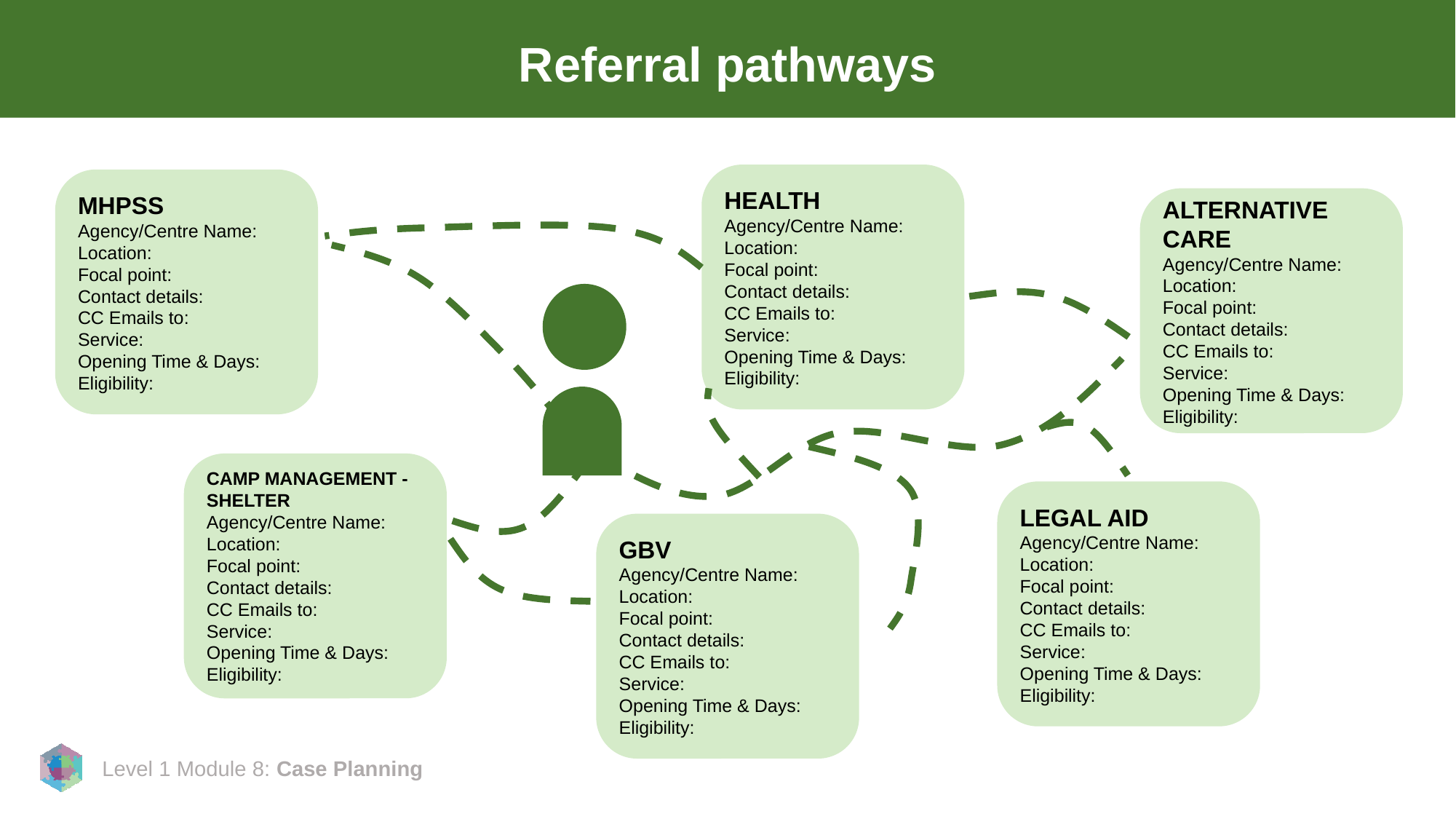

# Referral pathways

HEALTH
Agency/Centre Name:
Location:
Focal point:
Contact details:
CC Emails to:
Service:
Opening Time & Days:
Eligibility:
MHPSS
Agency/Centre Name:
Location:
Focal point:
Contact details:
CC Emails to:
Service:
Opening Time & Days:
Eligibility:
ALTERNATIVE CARE
Agency/Centre Name:
Location:
Focal point:
Contact details:
CC Emails to:
Service:
Opening Time & Days:
Eligibility:

CAMP MANAGEMENT - SHELTER
Agency/Centre Name:
Location:
Focal point:
Contact details:
CC Emails to:
Service:
Opening Time & Days:
Eligibility:

LEGAL AID
Agency/Centre Name:
Location:
Focal point:
Contact details:
CC Emails to:
Service:
Opening Time & Days:
Eligibility:
GBV
Agency/Centre Name:
Location:
Focal point:
Contact details:
CC Emails to:
Service:
Opening Time & Days:
Eligibility: